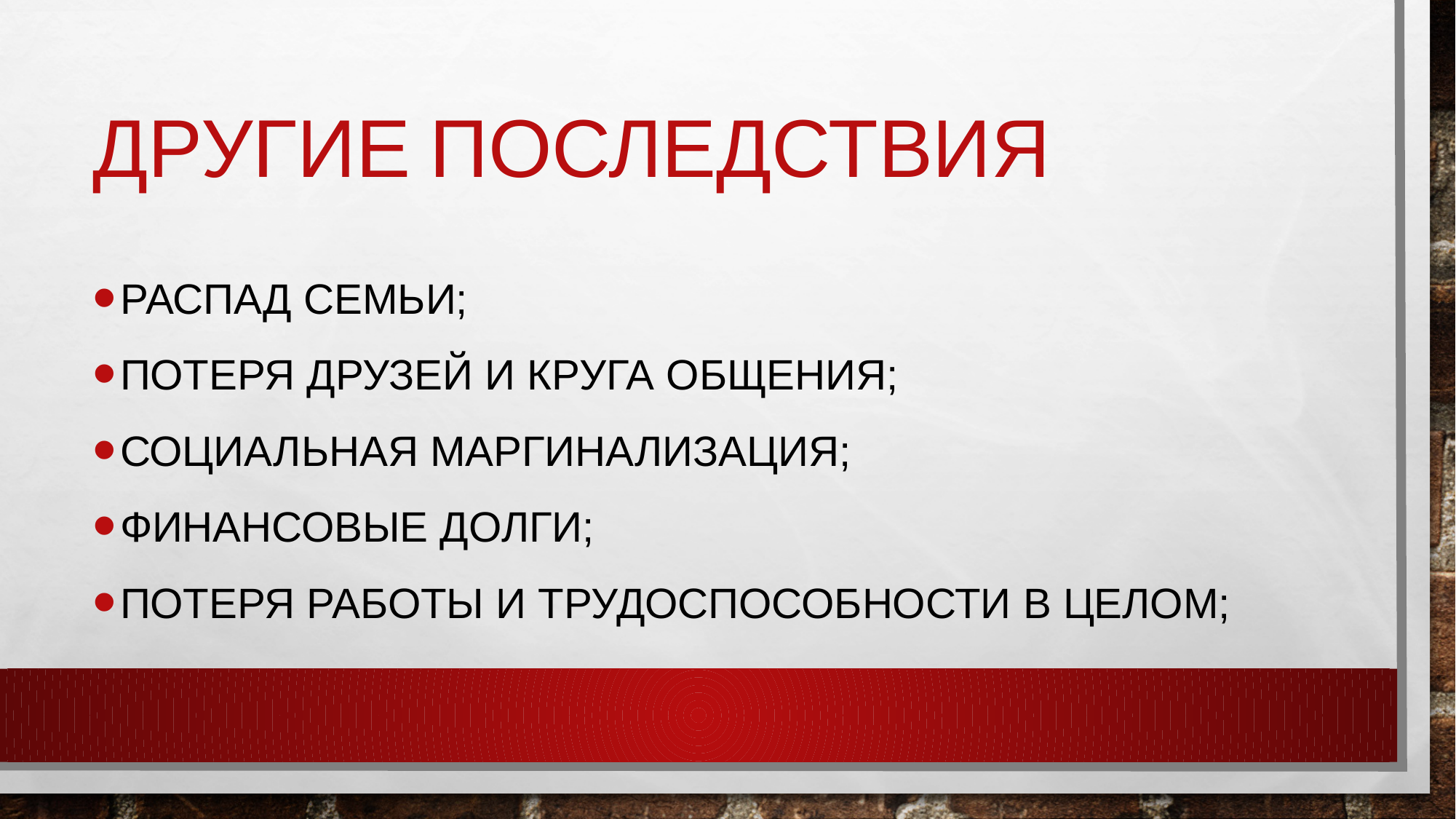

# Другие последствия
Распад семьи;
Потеря друзей и круга общения;
Социальная маргинализация;
Финансовые долги;
Потеря работы и трудоспособности в целом;